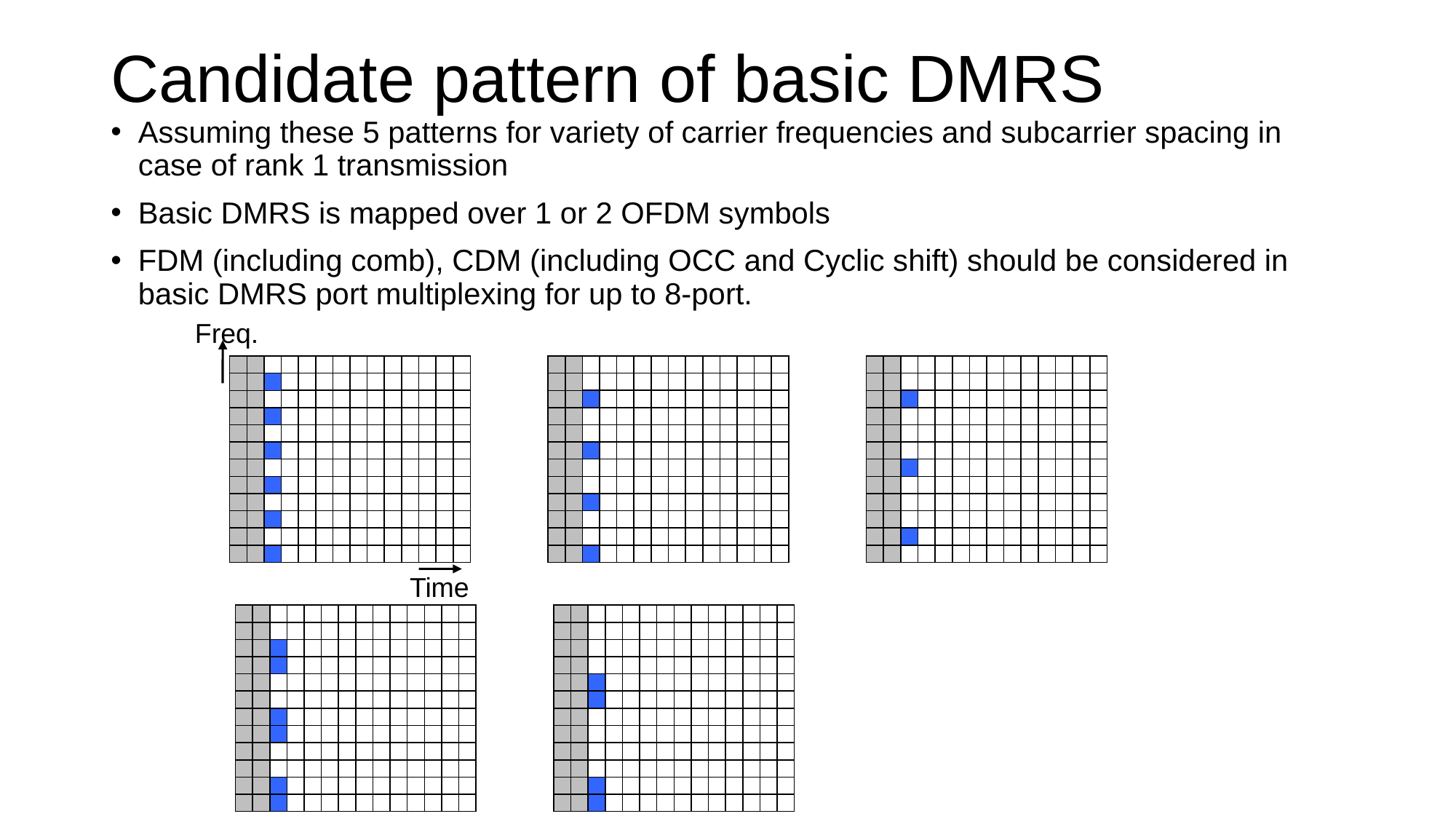

# Candidate pattern of basic DMRS
Assuming these 5 patterns for variety of carrier frequencies and subcarrier spacing in case of rank 1 transmission
Basic DMRS is mapped over 1 or 2 OFDM symbols
FDM (including comb), CDM (including OCC and Cyclic shift) should be considered in basic DMRS port multiplexing for up to 8-port.
Freq.

Time